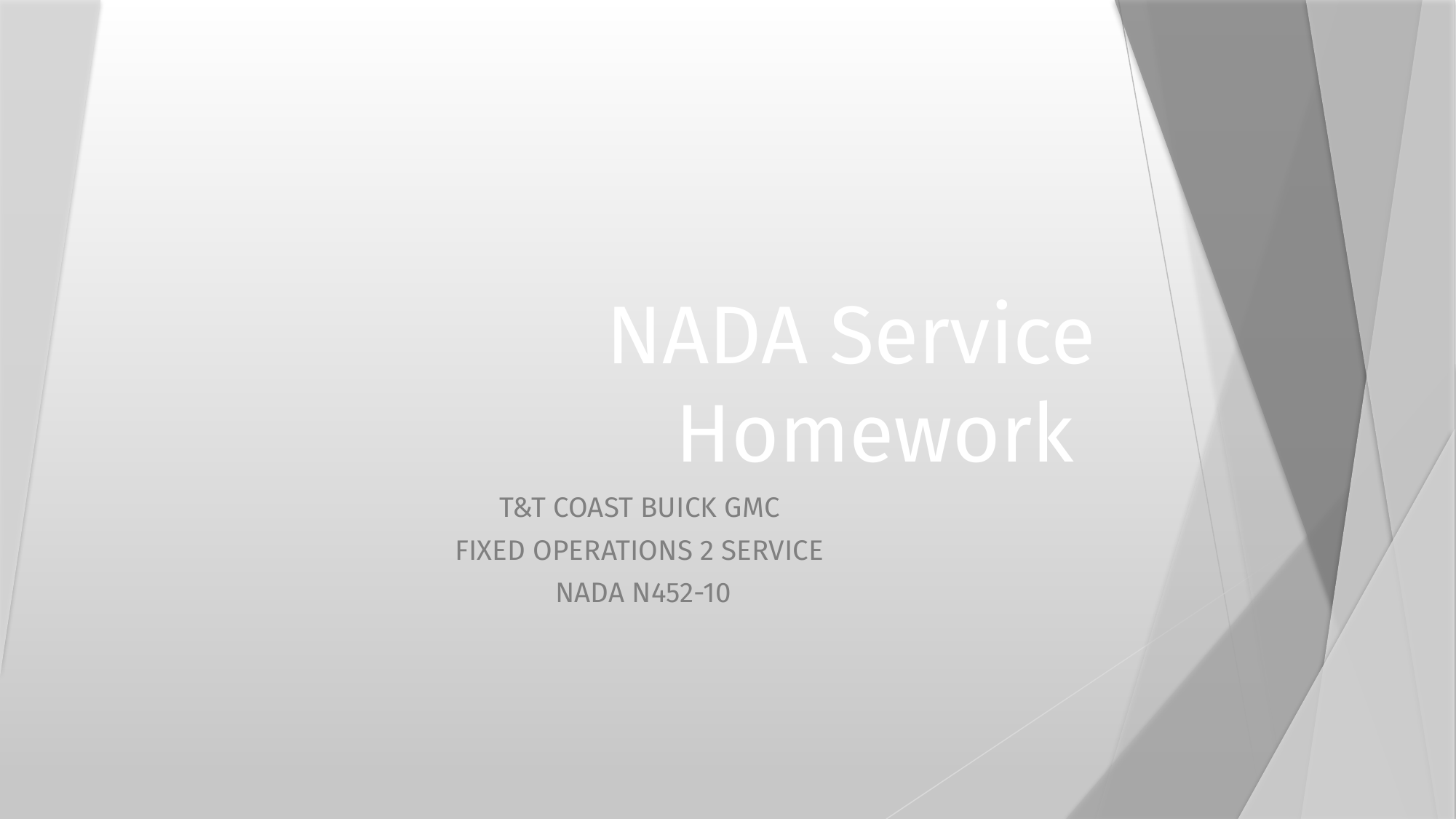

# NADA Service Homework
T&T COAST BUICK GMC
FIXED OPERATIONS 2 SERVICE
NADA N452-10